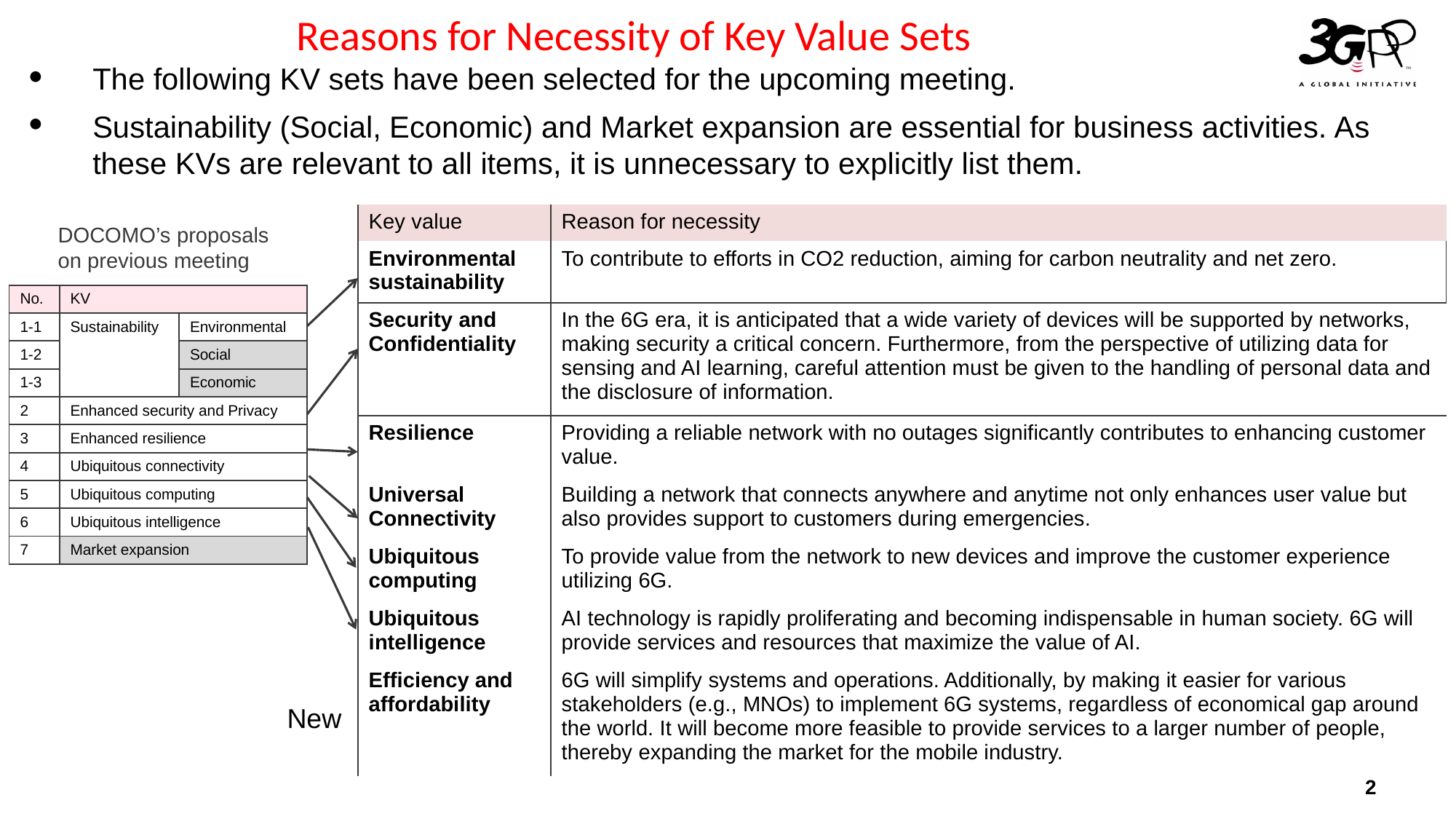

Reasons for Necessity of Key Value Sets
The following KV sets have been selected for the upcoming meeting.
Sustainability (Social, Economic) and Market expansion are essential for business activities. As these KVs are relevant to all items, it is unnecessary to explicitly list them.
| Key value | Reason for necessity |
| --- | --- |
| Environmental sustainability | To contribute to efforts in CO2 reduction, aiming for carbon neutrality and net zero. |
| Security and Confidentiality | In the 6G era, it is anticipated that a wide variety of devices will be supported by networks, making security a critical concern. Furthermore, from the perspective of utilizing data for sensing and AI learning, careful attention must be given to the handling of personal data and the disclosure of information. |
| Resilience | Providing a reliable network with no outages significantly contributes to enhancing customer value. |
| Universal Connectivity | Building a network that connects anywhere and anytime not only enhances user value but also provides support to customers during emergencies. |
| Ubiquitous computing | To provide value from the network to new devices and improve the customer experience utilizing 6G. |
| Ubiquitous intelligence | AI technology is rapidly proliferating and becoming indispensable in human society. 6G will provide services and resources that maximize the value of AI. |
| Efficiency and affordability | 6G will simplify systems and operations. Additionally, by making it easier for various stakeholders (e.g., MNOs) to implement 6G systems, regardless of economical gap around the world. It will become more feasible to provide services to a larger number of people, thereby expanding the market for the mobile industry. |
DOCOMO’s proposals
on previous meeting
| No. | KV |  |
| --- | --- | --- |
| 1-1 | Sustainability | Environmental |
| 1-2 |  | Social |
| 1-3 |  | Economic |
| 2 | Enhanced security and Privacy |  |
| 3 | Enhanced resilience |  |
| 4 | Ubiquitous connectivity |  |
| 5 | Ubiquitous computing |  |
| 6 | Ubiquitous intelligence |  |
| 7 | Market expansion |  |
New